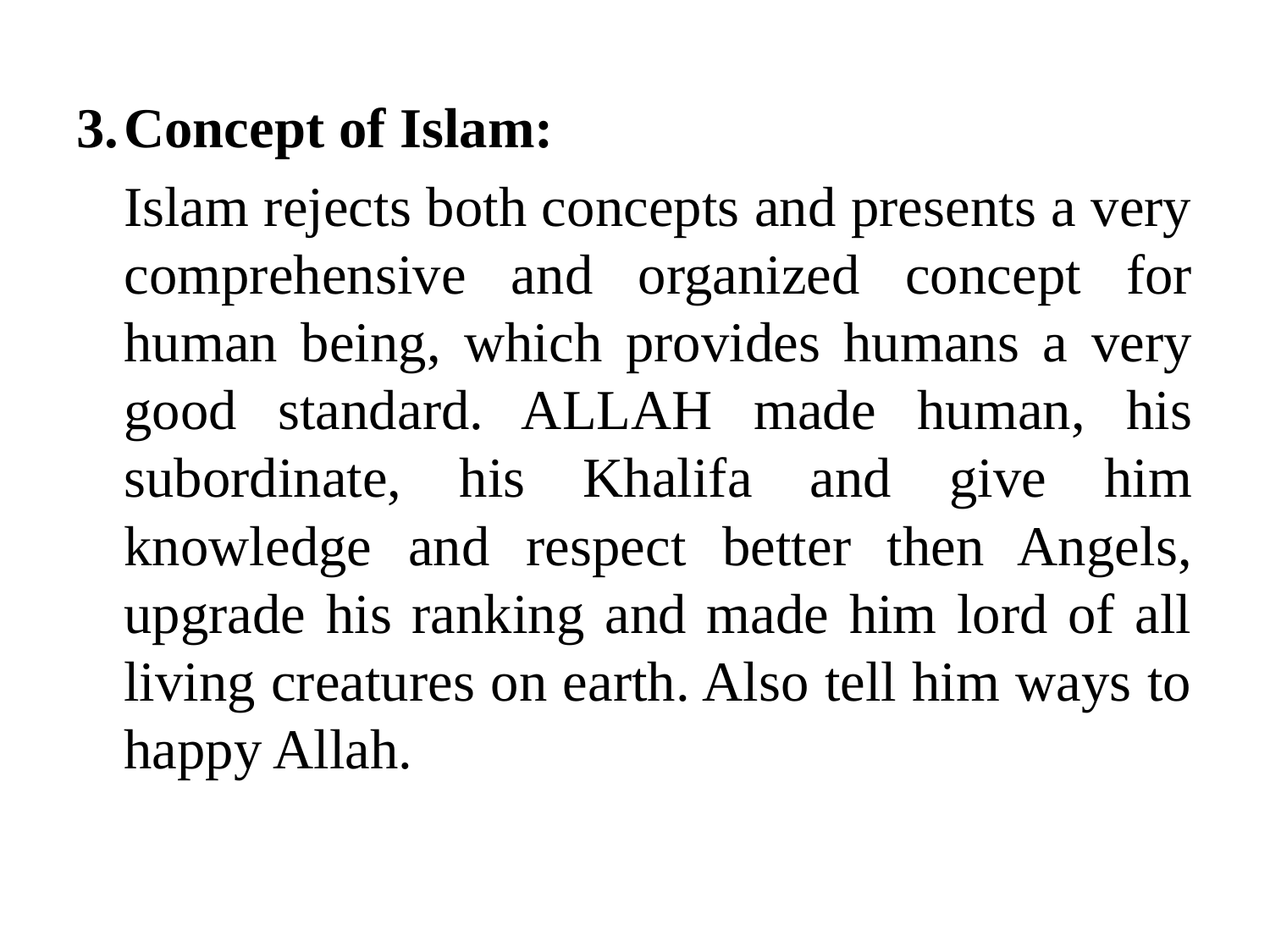

3.	Concept of Islam:
	Islam rejects both concepts and presents a very comprehensive and organized concept for human being, which provides humans a very good standard. ALLAH made human, his subordinate, his Khalifa and give him knowledge and respect better then Angels, upgrade his ranking and made him lord of all living creatures on earth. Also tell him ways to happy Allah.